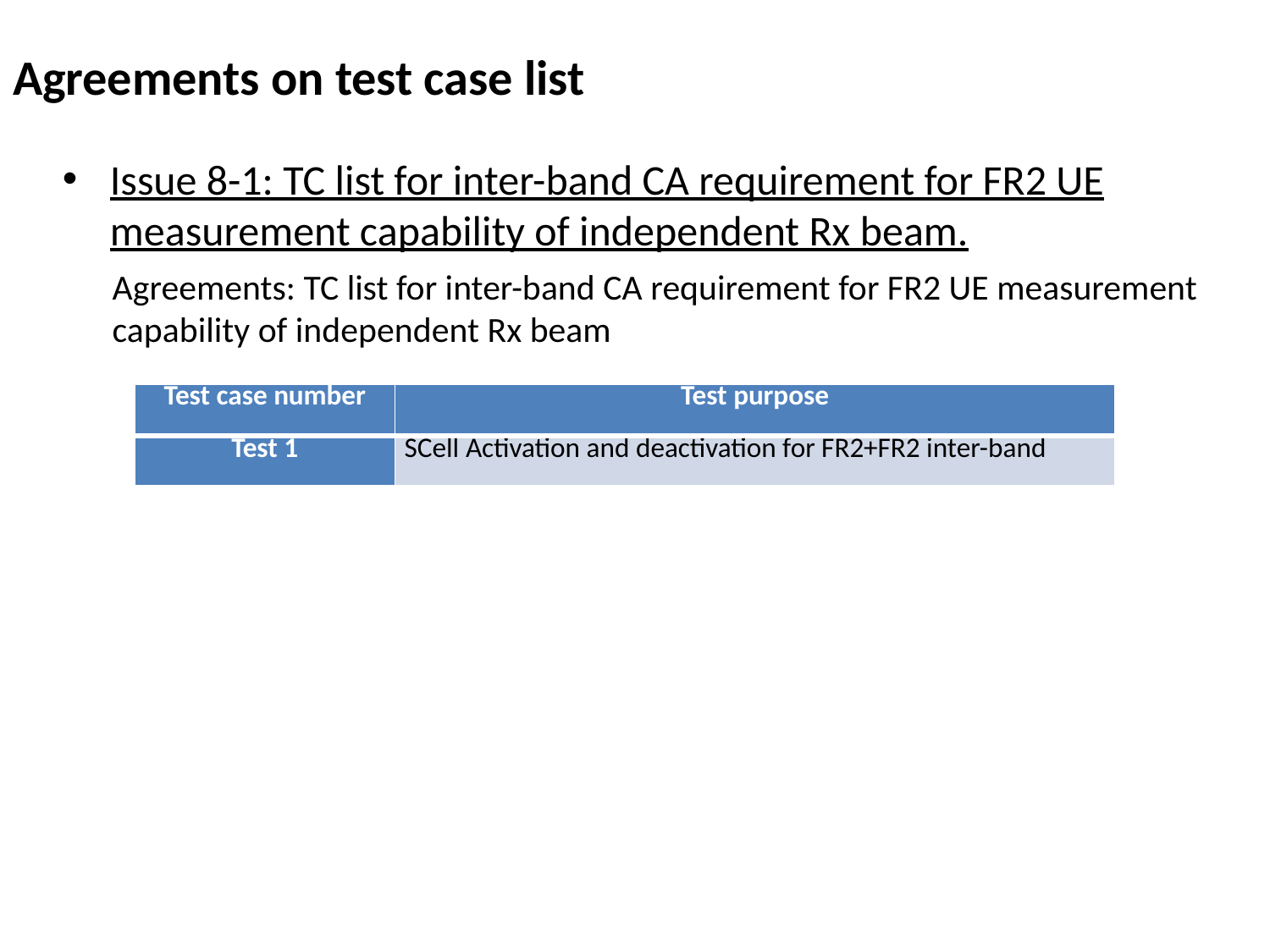

Agreements on test case list
Issue 8-1: TC list for inter-band CA requirement for FR2 UE measurement capability of independent Rx beam.
Agreements: TC list for inter-band CA requirement for FR2 UE measurement capability of independent Rx beam

| Test case number | Test purpose |
| --- | --- |
| Test 1 | SCell Activation and deactivation for FR2+FR2 inter-band |